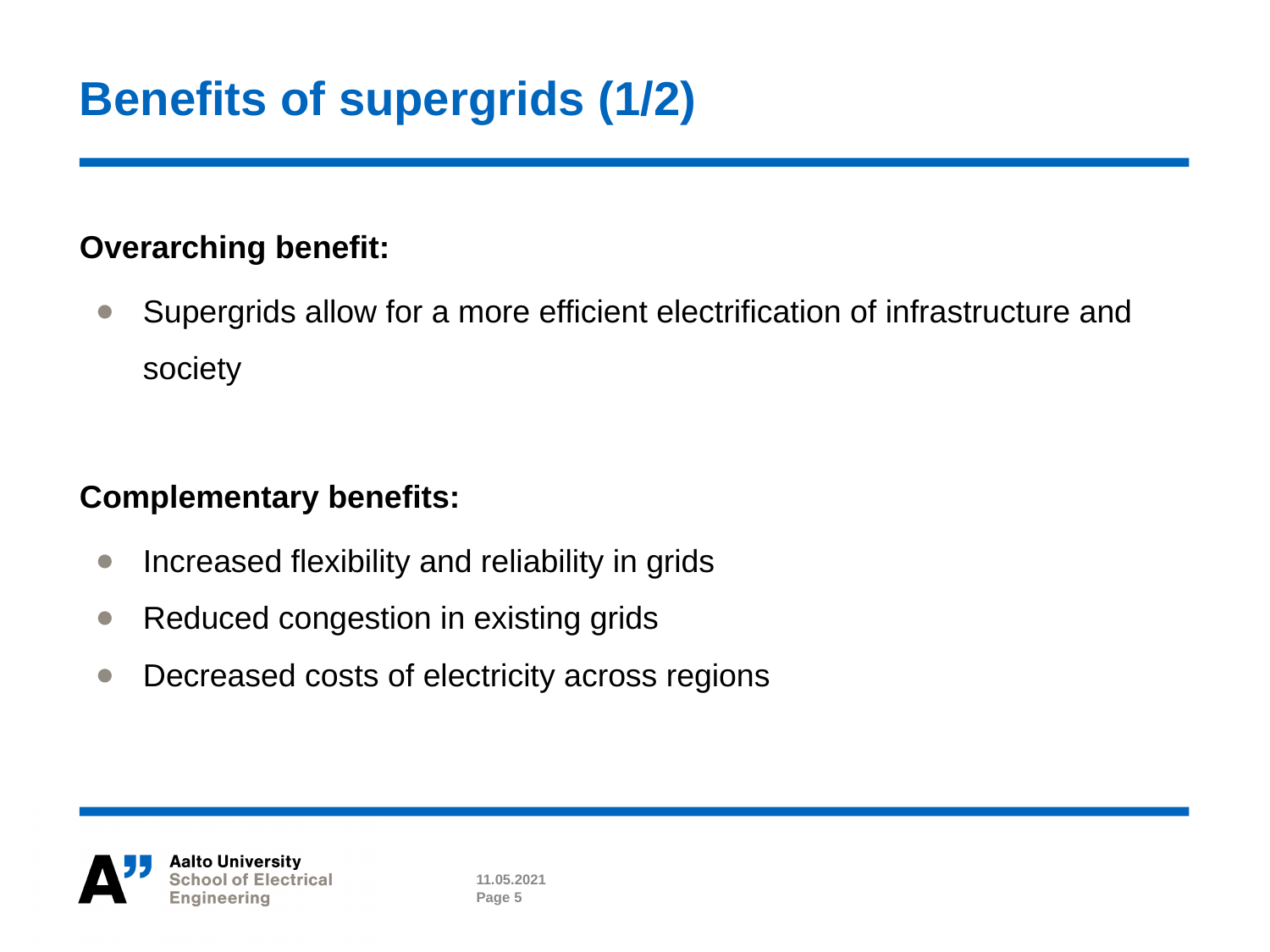

# Benefits of supergrids (1/2)

Overarching benefit:
Supergrids allow for a more efficient electrification of infrastructure and society

Complementary benefits:
Increased flexibility and reliability in grids
Reduced congestion in existing grids
Decreased costs of electricity across regions

11.05.2021
Page 5